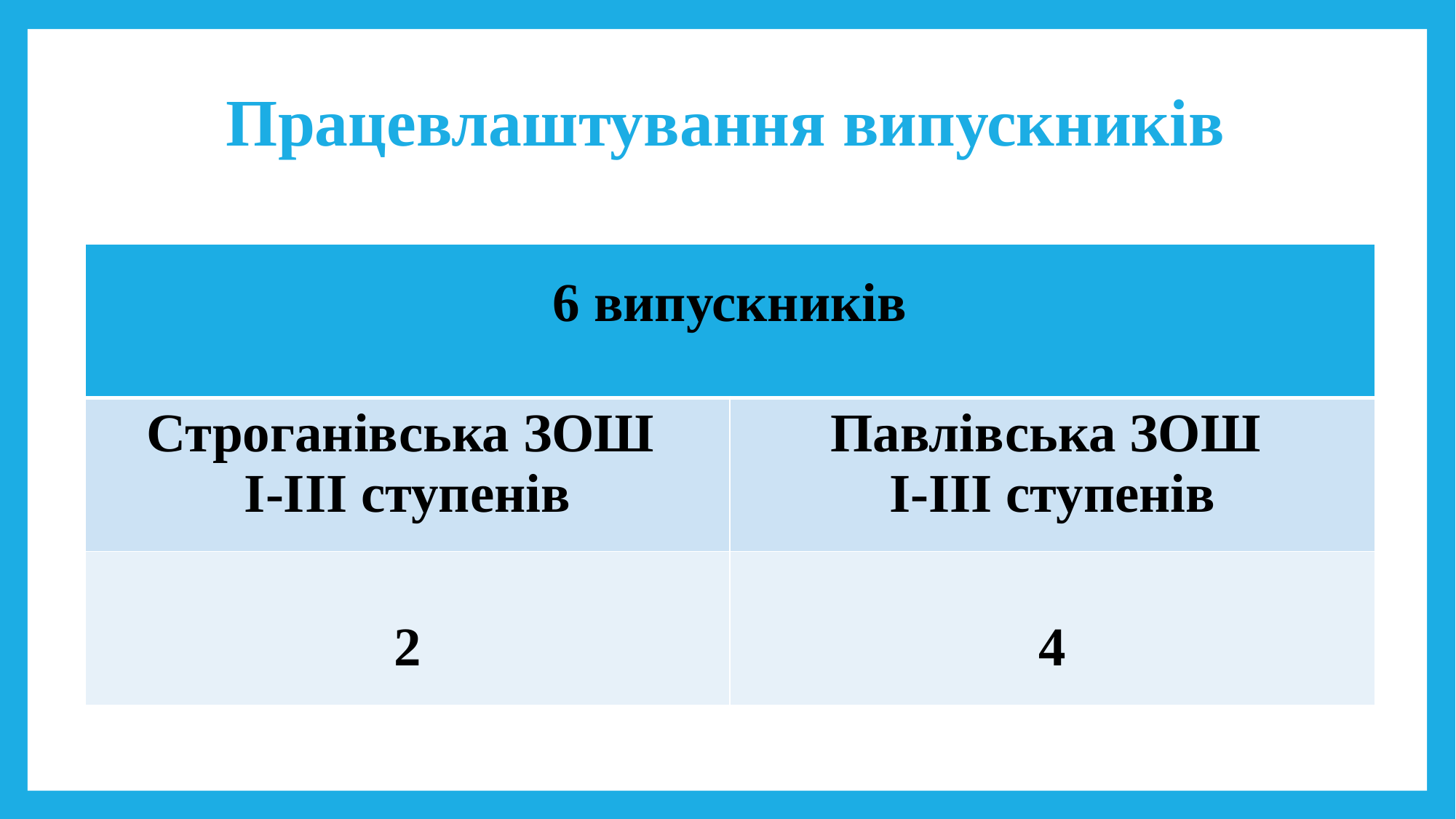

# Працевлаштування випускників
| 6 випускників |  |
| --- | --- |
| Строганівська ЗОШ І-ІІІ ступенів | Павлівська ЗОШ І-ІІІ ступенів |
| 2 | 4 |